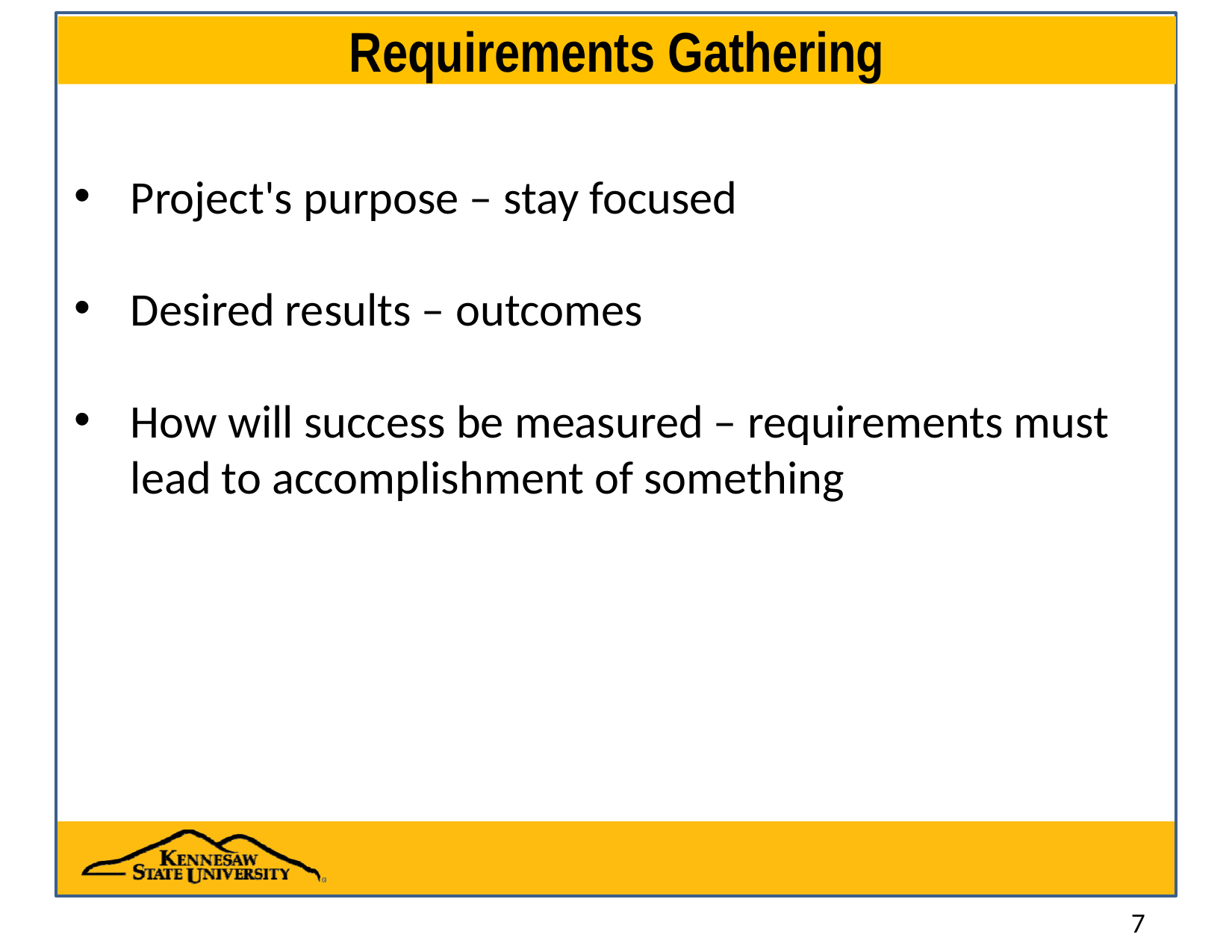

# Requirements Gathering
Project's purpose – stay focused

Desired results – outcomes

How will success be measured – requirements must lead to accomplishment of something